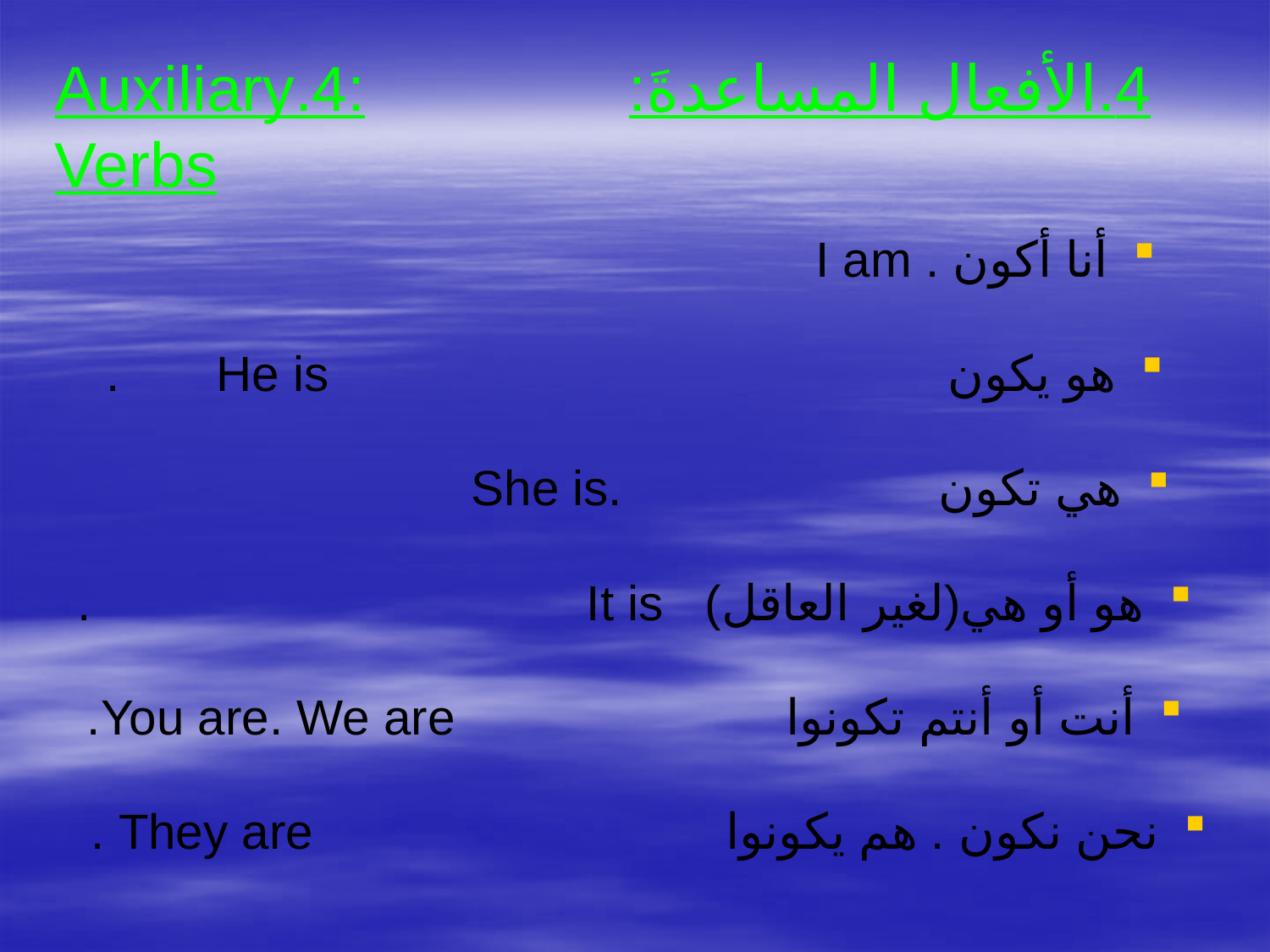

# 4.الأفعال المساعدةَ:               :4.Auxiliary Verbs
أنا أكون . I am

هو يكون                                             He is       .

هي تكون                       .She is

هو أو هي(لغير العاقل)   It is                                    .

أنت أو أنتم تكونوا                        You are. We are.

نحن نكون . هم يكونوا                              They are .